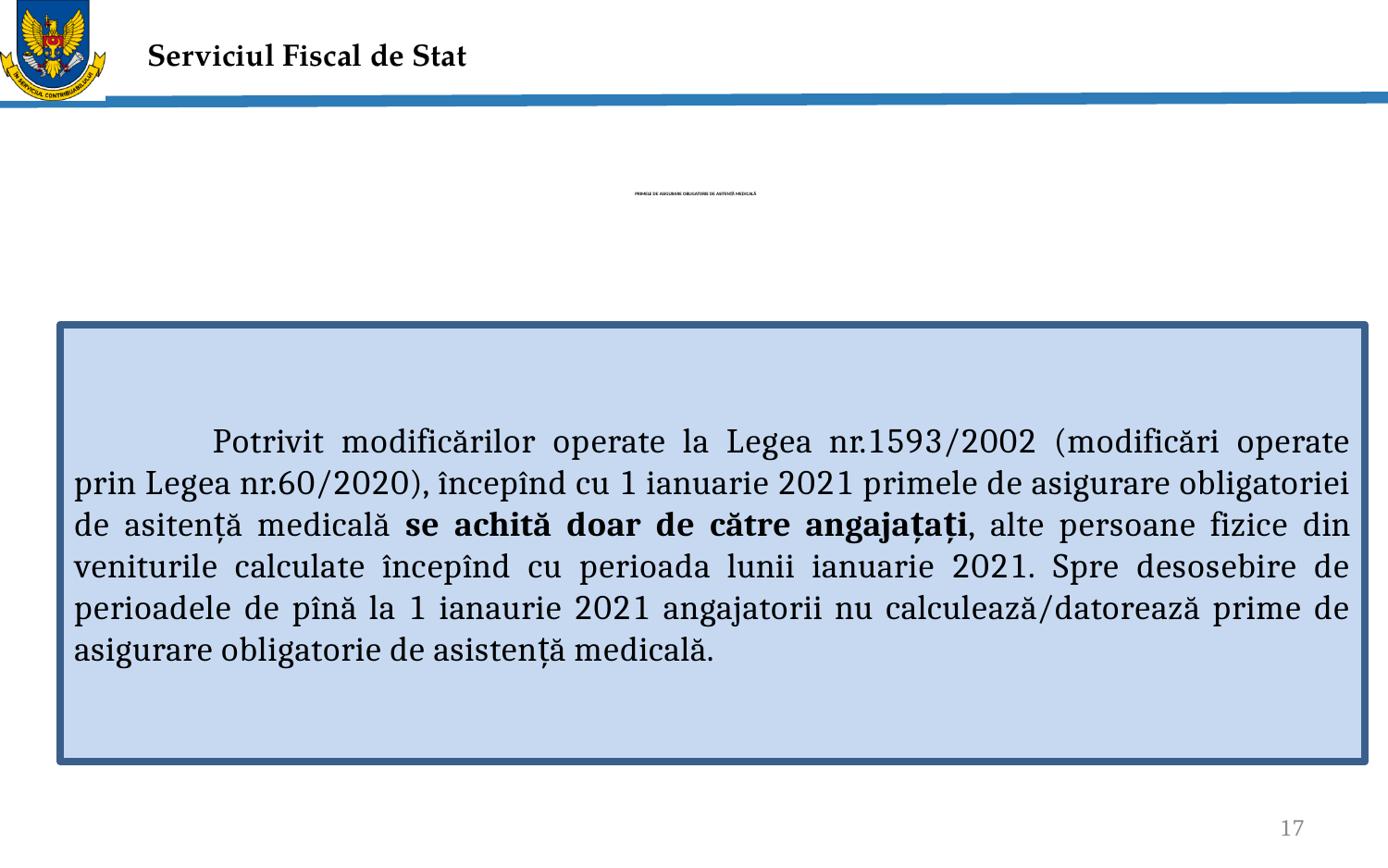

# PRIMELE DE ASIGURARE OBLIGATORIE DE ASITENȚĂ MEDICALĂ
	Potrivit modificărilor operate la Legea nr.1593/2002 (modificări operate prin Legea nr.60/2020), începînd cu 1 ianuarie 2021 primele de asigurare obligatoriei de asitență medicală se achită doar de către angajațați, alte persoane fizice din veniturile calculate începînd cu perioada lunii ianuarie 2021. Spre desosebire de perioadele de pînă la 1 ianaurie 2021 angajatorii nu calculează/datorează prime de asigurare obligatorie de asistență medicală.
17